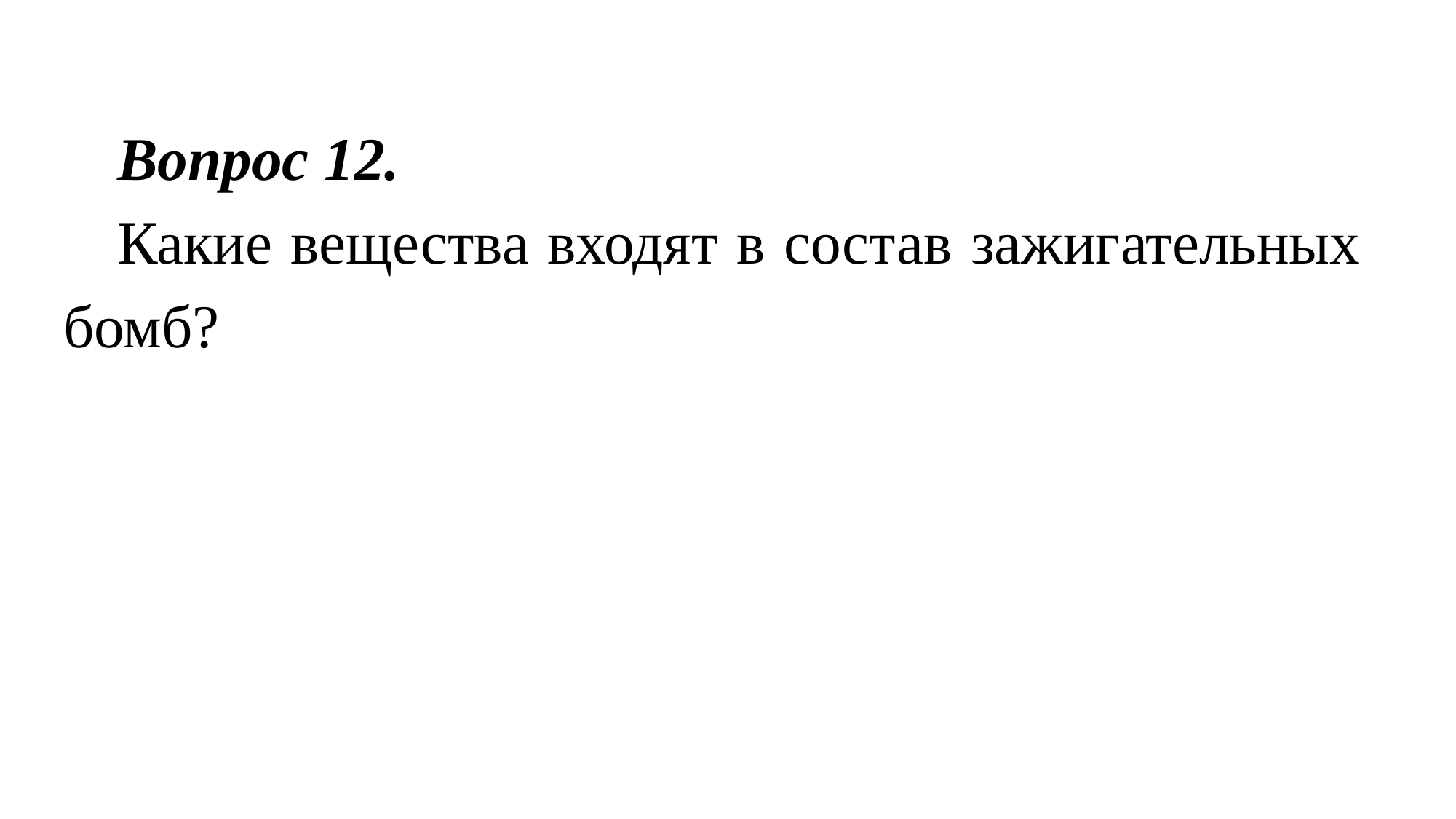

Вопрос 12.
Какие вещества входят в состав зажигательных бомб?